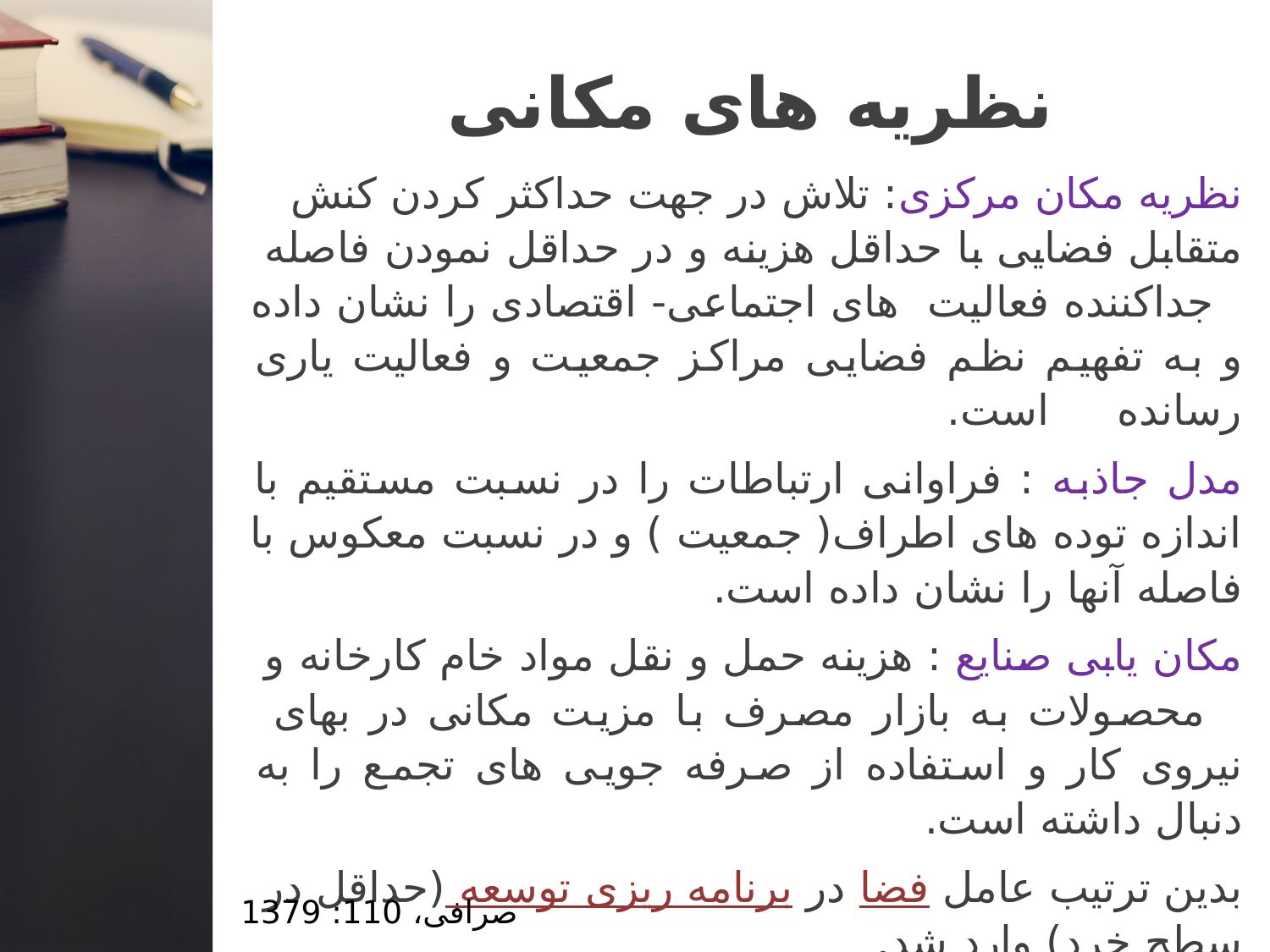

# نظریه های مکانی
نظریه مکان مرکزی: تلاش در جهت حداکثر کردن کنش    متقابل فضایی با حداقل هزینه و در حداقل نمودن فاصله    جداکننده فعالیت  های اجتماعی- اقتصادی را نشان داده و به تفهیم نظم فضایی مراکز جمعیت و فعالیت یاری رسانده     است.
مدل جاذبه : فراوانی ارتباطات را در نسبت مستقیم با اندازه توده های اطراف( جمعیت ) و در نسبت معکوس با فاصله آنها را نشان داده است.
مکان یابی صنایع : هزینه حمل و نقل مواد خام کارخانه و    محصولات به بازار مصرف با مزیت مکانی در بهای  نیروی کار و استفاده از صرفه جویی های تجمع را به دنبال داشته است.
بدین ترتیب عامل فضا در برنامه ریزی توسعه (حداقل در  سطح خرد) وارد شد.

صرافی، 110: 1379